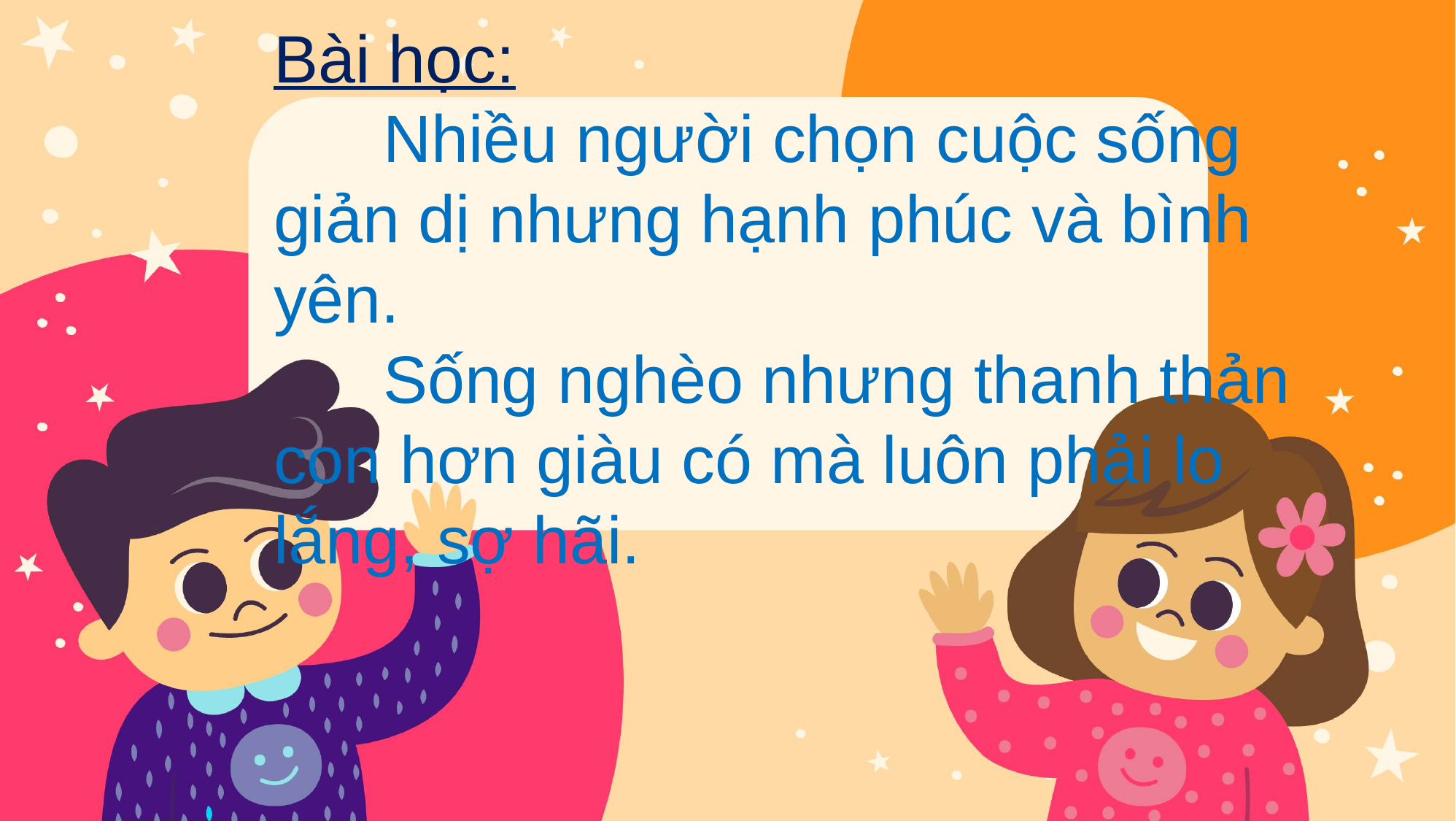

# Bài học: Nhiều người chọn cuộc sống giản dị nhưng hạnh phúc và bình yên. Sống nghèo nhưng thanh thản con hơn giàu có mà luôn phải lo lắng, sợ hãi.